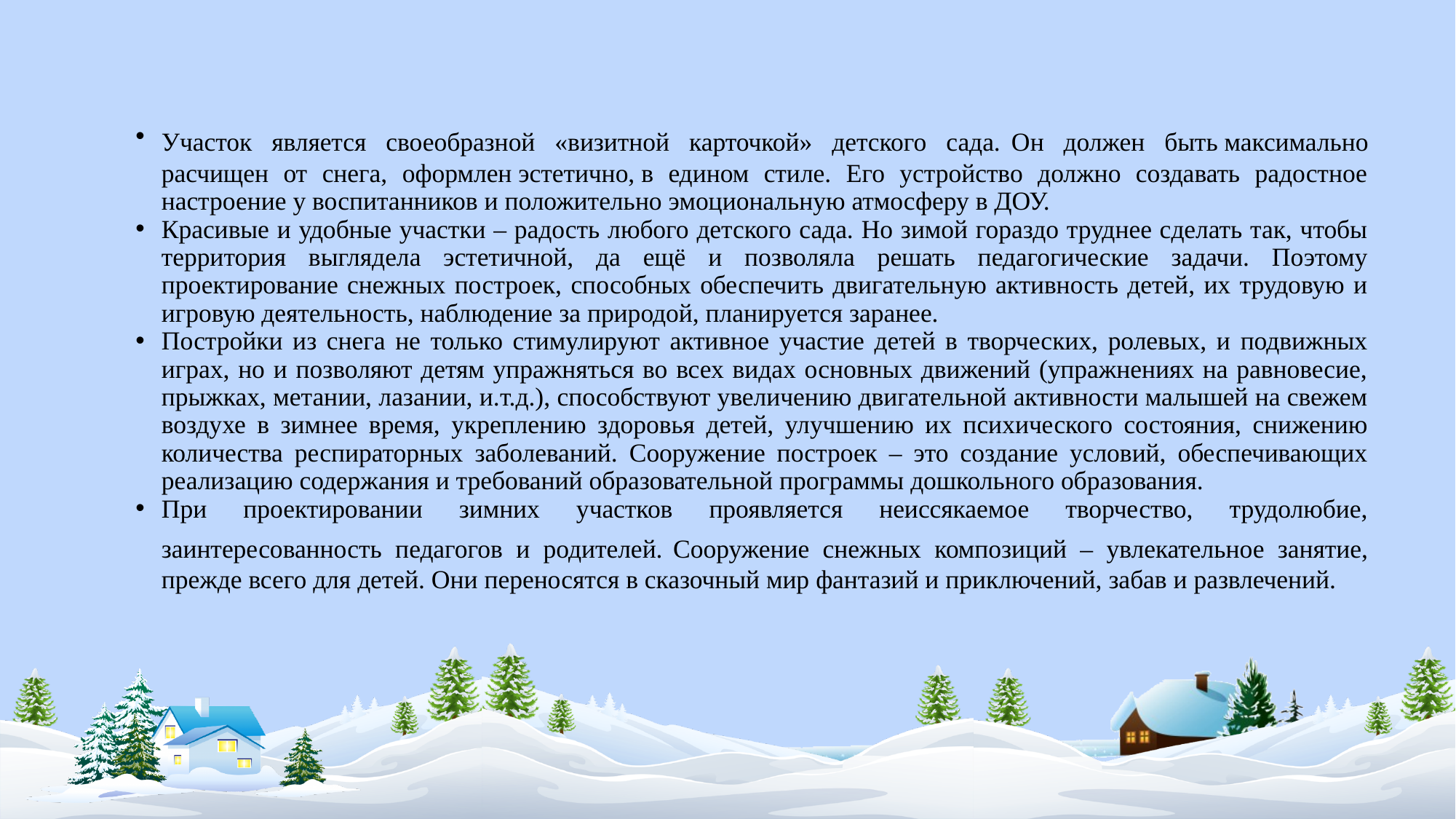

Участок является своеобразной «визитной карточкой» детского сада. Он должен быть максимально расчищен от снега, оформлен эстетично, в едином стиле. Его устройство должно создавать радостное настроение у воспитанников и положительно эмоциональную атмосферу в ДОУ.
Красивые и удобные участки – радость любого детского сада. Но зимой гораздо труднее сделать так, чтобы территория выглядела эстетичной, да ещё и позволяла решать педагогические задачи. Поэтому проектирование снежных построек, способных обеспечить двигательную активность детей, их трудовую и игровую деятельность, наблюдение за природой, планируется заранее.
Постройки из снега не только стимулируют активное участие детей в творческих, ролевых, и подвижных играх, но и позволяют детям упражняться во всех видах основных движений (упражнениях на равновесие, прыжках, метании, лазании, и.т.д.), способствуют увеличению двигательной активности малышей на свежем воздухе в зимнее время, укреплению здоровья детей, улучшению их психического состояния, снижению количества респираторных заболеваний. Сооружение построек – это создание условий, обеспечивающих реализацию содержания и требований образовательной программы дошкольного образования.
При проектировании зимних участков проявляется неиссякаемое творчество, трудолюбие, заинтересованность педагогов и родителей. Сооружение снежных композиций – увлекательное занятие, прежде всего для детей. Они переносятся в сказочный мир фантазий и приключений, забав и развлечений.